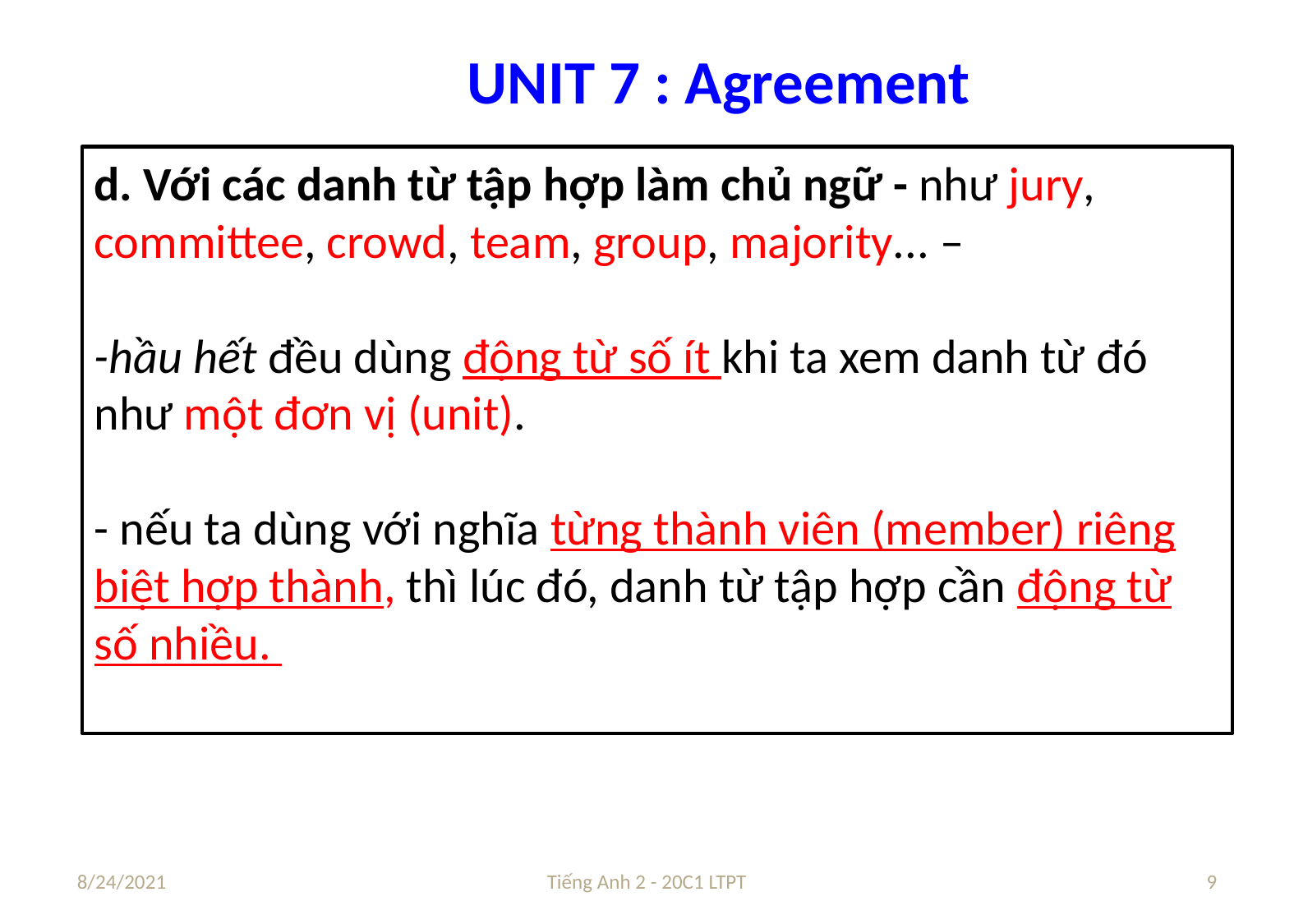

# UNIT 7 : Agreement
d. Với các danh từ tập hợp làm chủ ngữ - như jury, committee, crowd, team, group, majority... –

-hầu hết đều dùng động từ số ít khi ta xem danh từ đó như một đơn vị (unit).

- nếu ta dùng với nghĩa từng thành viên (member) riêng biệt hợp thành, thì lúc đó, danh từ tập hợp cần động từ số nhiều.

8/24/2021
Tiếng Anh 2 - 20C1 LTPT
9